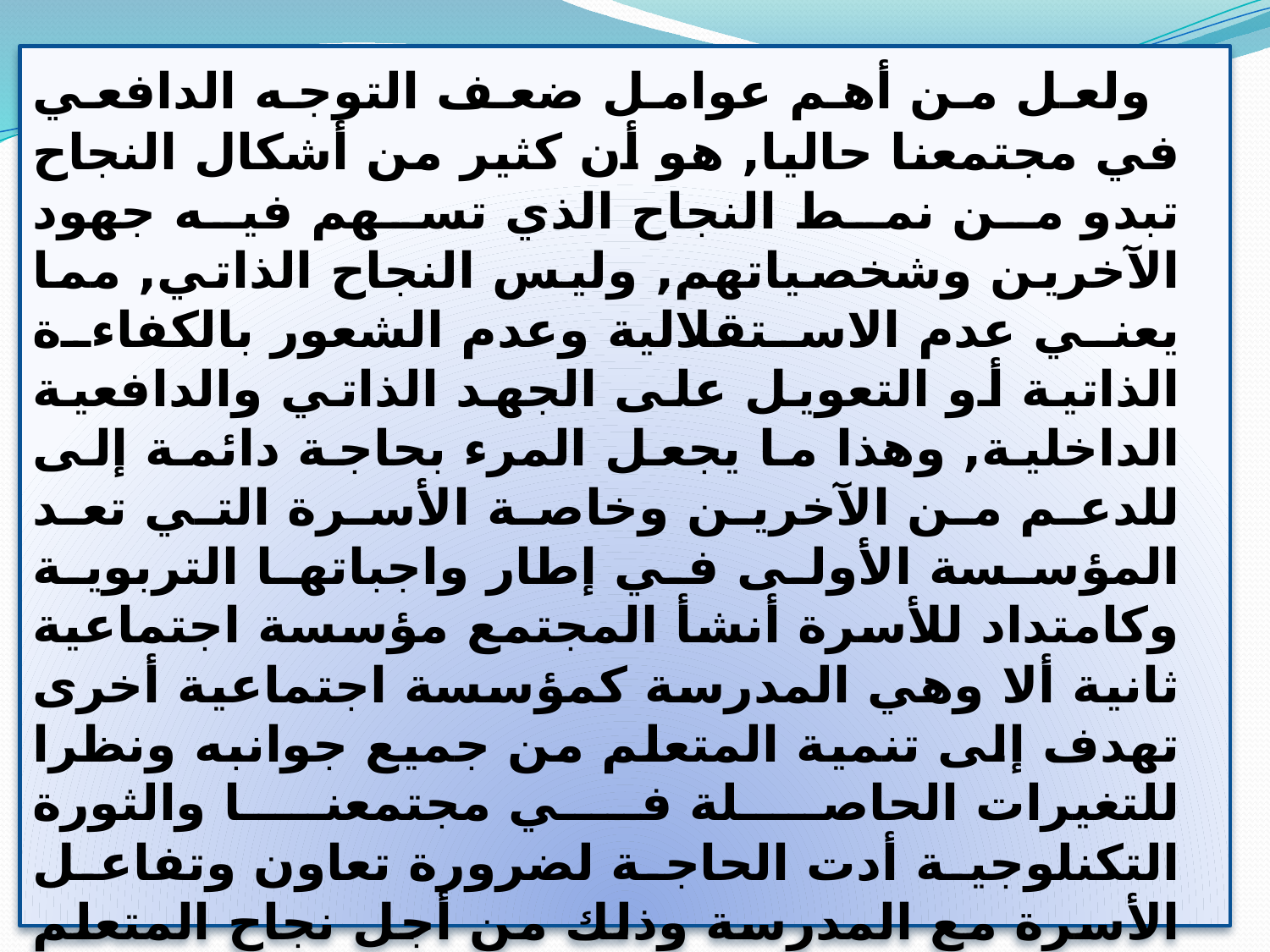

ولعل من أهم عوامل ضعف التوجه الدافعي في مجتمعنا حاليا, هو أن كثير من أشكال النجاح تبدو من نمط النجاح الذي تسهم فيه جهود الآخرين وشخصياتهم, وليس النجاح الذاتي, مما يعني عدم الاستقلالية وعدم الشعور بالكفاءة الذاتية أو التعويل على الجهد الذاتي والدافعية الداخلية, وهذا ما يجعل المرء بحاجة دائمة إلى للدعم من الآخرين وخاصة الأسرة التي تعد المؤسسة الأولى في إطار واجباتها التربوية وكامتداد للأسرة أنشأ المجتمع مؤسسة اجتماعية ثانية ألا وهي المدرسة كمؤسسة اجتماعية أخرى تهدف إلى تنمية المتعلم من جميع جوانبه ونظرا للتغيرات الحاصلة في مجتمعنا والثورة التكنلوجية أدت الحاجة لضرورة تعاون وتفاعل الأسرة مع المدرسة وذلك من أجل نجاح المتعلم والنهوض بالعملية التربوية التعليمية بشراكة مع جمعية أولياء التلاميذ التي تعمل على تفعيل علاقة الأسرة بالمدرسة من خلال الدور الفعلي الذي تقوم به داخل وخارج المدرسة.
وجاءت هذه الدراسة بغية الكشف عن الدور الذي تقوم به جمعية أولياء التلميذ من أجل زيادة الدافعية لممارسة التربية البدنية والرياضية لتلاميذ المرحلة الثانوية.